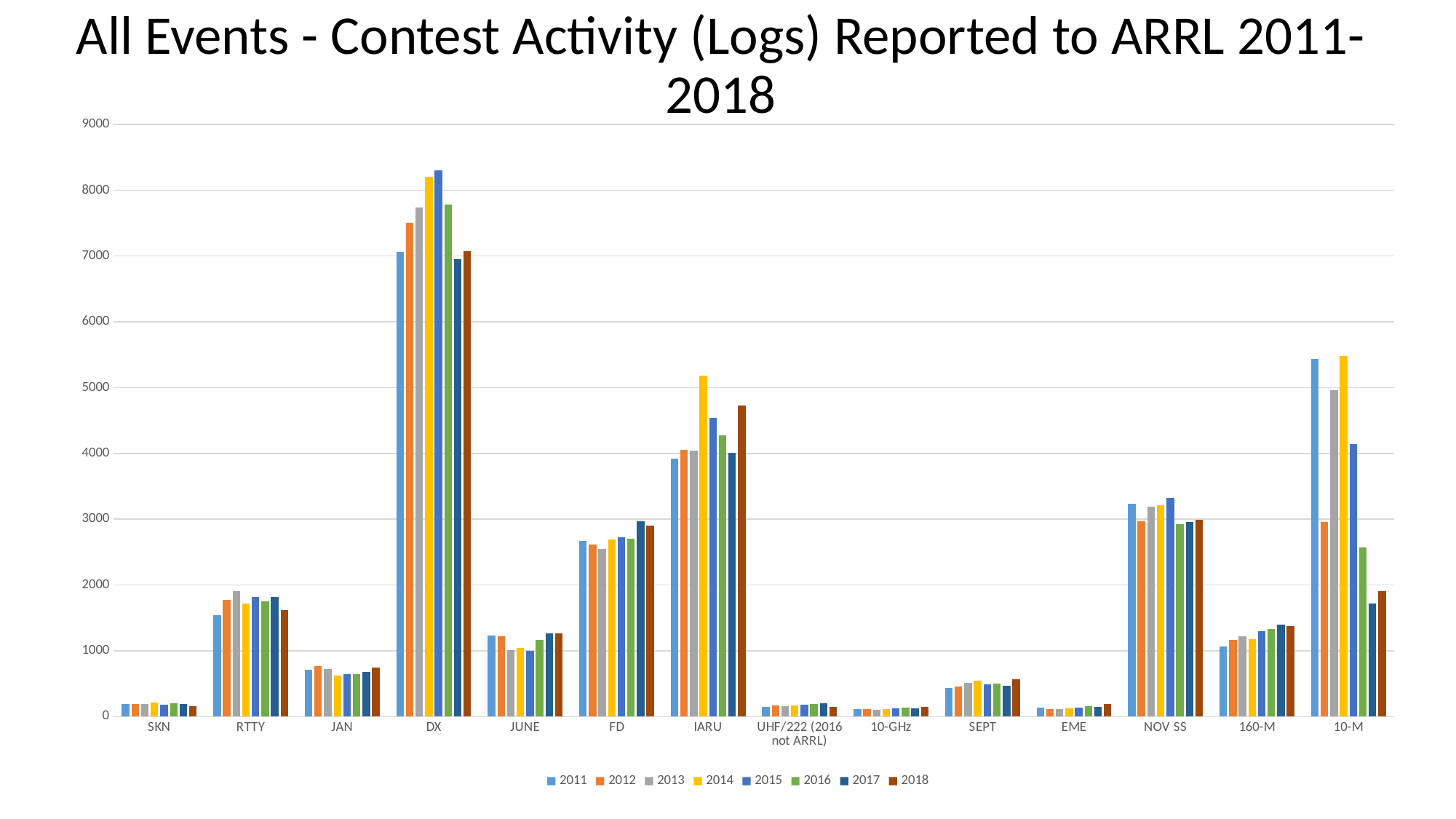

# All Events - Contest Activity (Logs) Reported to ARRL 2011-2018

### Chart

| Category | 2011 | 2012 | 2013 | 2014 | 2015 | 2016 | 2017 | 2018 |
|---|---|---|---|---|---|---|---|---|
| SKN | 191.0 | 191.0 | 188.0 | 211.0 | 184.0 | 199.0 | 190.0 | 158.0 |
| RTTY | 1539.0 | 1769.0 | 1908.0 | 1722.0 | 1820.0 | 1757.0 | 1817.0 | 1620.0 |
| JAN | 710.0 | 767.0 | 723.0 | 622.0 | 649.0 | 645.0 | 679.0 | 742.0 |
| DX | 7061.0 | 7506.0 | 7741.0 | 8204.0 | 8302.0 | 7780.0 | 6954.0 | 7072.0 |
| JUNE | 1233.0 | 1223.0 | 1010.0 | 1042.0 | 994.0 | 1169.0 | 1265.0 | 1262.0 |
| FD | 2666.0 | 2617.0 | 2548.0 | 2687.0 | 2720.0 | 2698.0 | 2965.0 | 2902.0 |
| IARU | 3921.0 | 4054.0 | 4039.0 | 5185.0 | 4544.0 | 4276.0 | 4011.0 | 4723.0 |
| UHF/222 (2016 not ARRL) | 148.0 | 171.0 | 156.0 | 166.0 | 176.0 | 188.0 | 199.0 | 147.0 |
| 10-GHz | 116.0 | 115.0 | 100.0 | 112.0 | 121.0 | 131.0 | 127.0 | 143.0 |
| SEPT | 435.0 | 454.0 | 514.0 | 545.0 | 492.0 | 504.0 | 473.0 | 569.0 |
| EME | 133.0 | 110.0 | 117.0 | 123.0 | 131.0 | 163.0 | 148.0 | 196.0 |
| NOV SS | 3232.0 | 2965.0 | 3194.0 | 3211.0 | 3321.0 | 2928.0 | 2963.0 | 2992.0 |
| 160-M | 1066.0 | 1164.0 | 1223.0 | 1175.0 | 1296.0 | 1335.0 | 1395.0 | 1380.0 |
| 10-M | 5438.0 | 2953.0 | 4959.0 | 5479.0 | 4142.0 | 2575.0 | 1721.0 | 1910.0 |